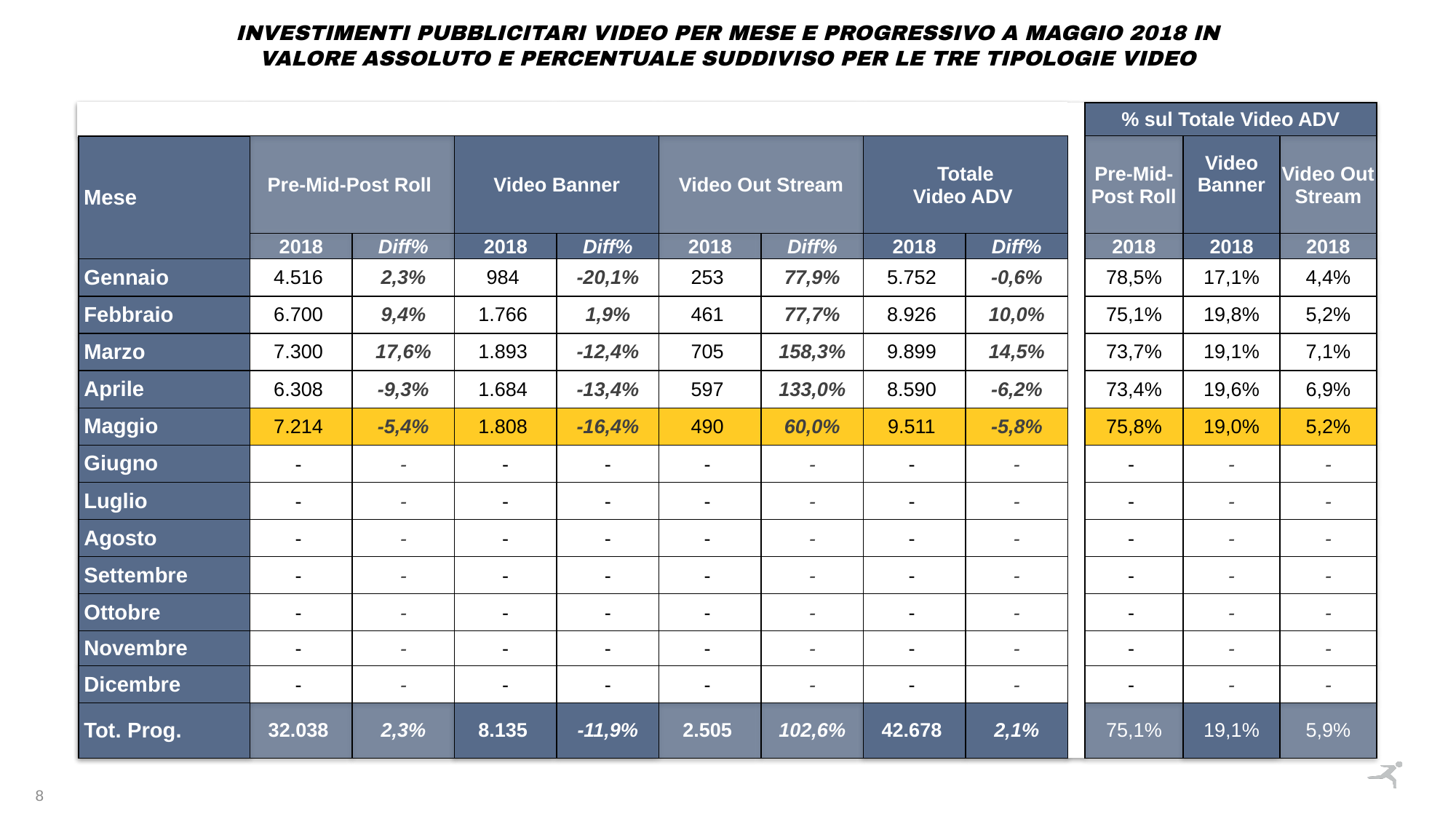

INVESTIMENTI PUBBLICITARI VIDEO per mese e progressivo A MAGGIO 2018 in valore assoluto e percentuale suddiviso per le TRE tipologie video
|  |  |  |  |  |  |  |  |  |  | % sul Totale Video ADV |  |  |
| --- | --- | --- | --- | --- | --- | --- | --- | --- | --- | --- | --- | --- |
| Mese | Pre-Mid-Post Roll |  | Video Banner |  | Video Out Stream |  | Totale Video ADV |  |  | Pre-Mid-Post Roll | Video Banner | Video Out Stream |
|  | 2018 | Diff% | 2018 | Diff% | 2018 | Diff% | 2018 | Diff% |  | 2018 | 2018 | 2018 |
| Gennaio | 4.516 | 2,3% | 984 | -20,1% | 253 | 77,9% | 5.752 | -0,6% |  | 78,5% | 17,1% | 4,4% |
| Febbraio | 6.700 | 9,4% | 1.766 | 1,9% | 461 | 77,7% | 8.926 | 10,0% |  | 75,1% | 19,8% | 5,2% |
| Marzo | 7.300 | 17,6% | 1.893 | -12,4% | 705 | 158,3% | 9.899 | 14,5% |  | 73,7% | 19,1% | 7,1% |
| Aprile | 6.308 | -9,3% | 1.684 | -13,4% | 597 | 133,0% | 8.590 | -6,2% |  | 73,4% | 19,6% | 6,9% |
| Maggio | 7.214 | -5,4% | 1.808 | -16,4% | 490 | 60,0% | 9.511 | -5,8% |  | 75,8% | 19,0% | 5,2% |
| Giugno | - | - | - | - | - | - | - | - |  | - | - | - |
| Luglio | - | - | - | - | - | - | - | - |  | - | - | - |
| Agosto | - | - | - | - | - | - | - | - |  | - | - | - |
| Settembre | - | - | - | - | - | - | - | - |  | - | - | - |
| Ottobre | - | - | - | - | - | - | - | - |  | - | - | - |
| Novembre | - | - | - | - | - | - | - | - |  | - | - | - |
| Dicembre | - | - | - | - | - | - | - | - |  | - | - | - |
| Tot. Prog. | 32.038 | 2,3% | 8.135 | -11,9% | 2.505 | 102,6% | 42.678 | 2,1% |  | 75,1% | 19,1% | 5,9% |
8